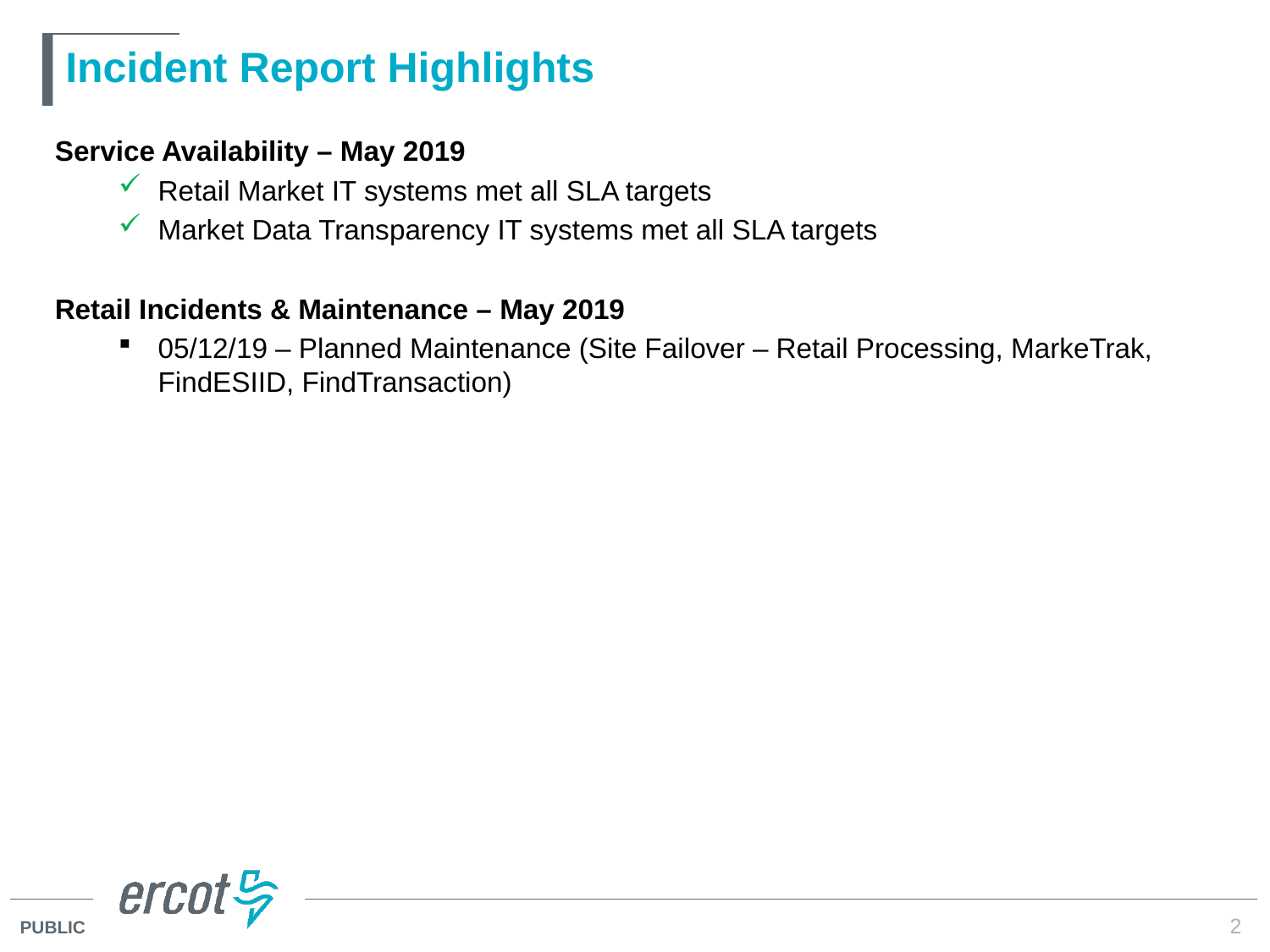

# Incident Report Highlights
Service Availability – May 2019
Retail Market IT systems met all SLA targets
Market Data Transparency IT systems met all SLA targets

Retail Incidents & Maintenance – May 2019
05/12/19 – Planned Maintenance (Site Failover – Retail Processing, MarkeTrak, FindESIID, FindTransaction)

2